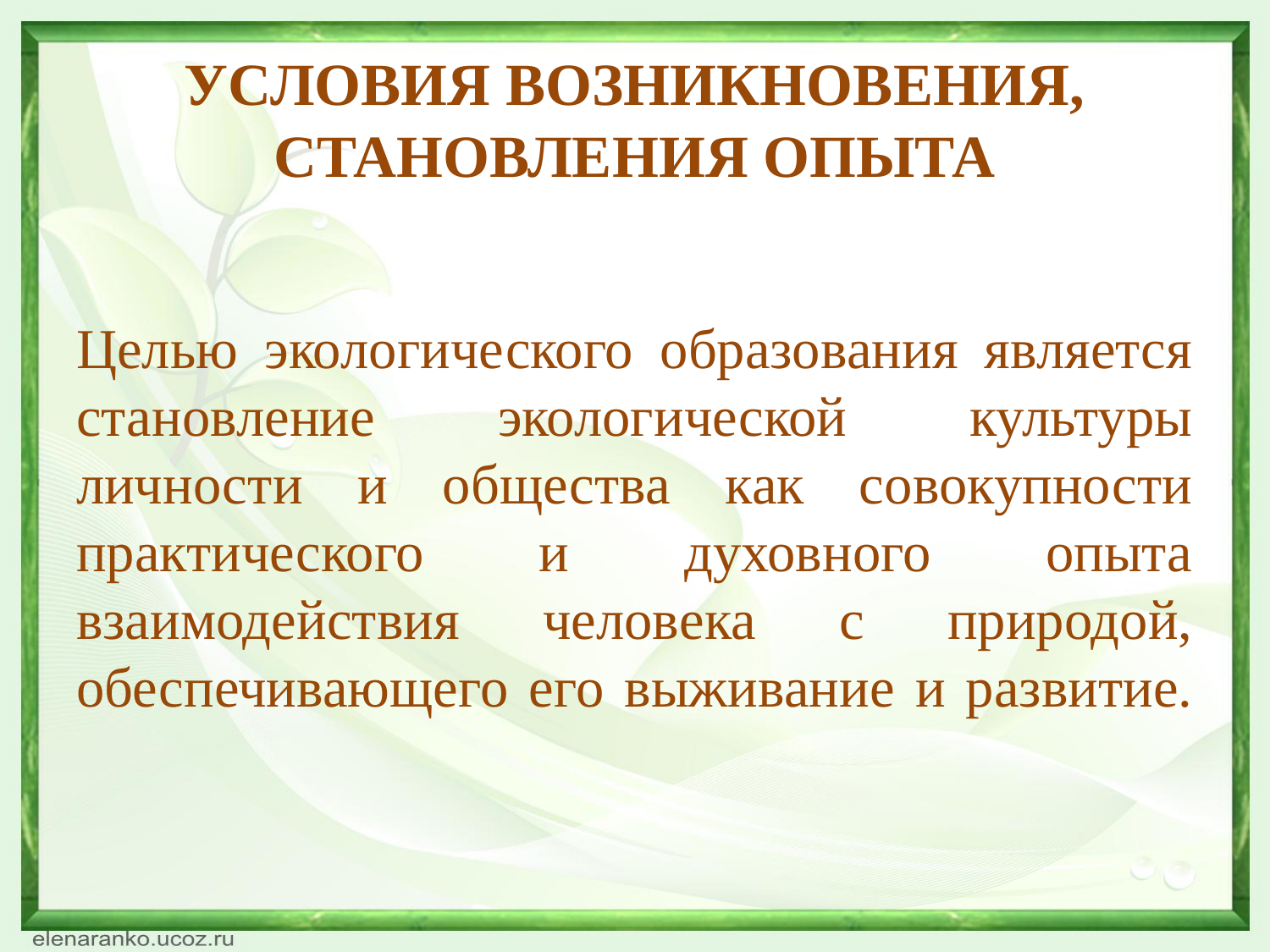

# УСЛОВИЯ ВОЗНИКНОВЕНИЯ, СТАНОВЛЕНИЯ ОПЫТА
Целью экологического образования является становление экологической культуры личности и общества как совокупности практического и духовного опыта взаимодействия человека с природой, обеспечивающего его выживание и развитие.